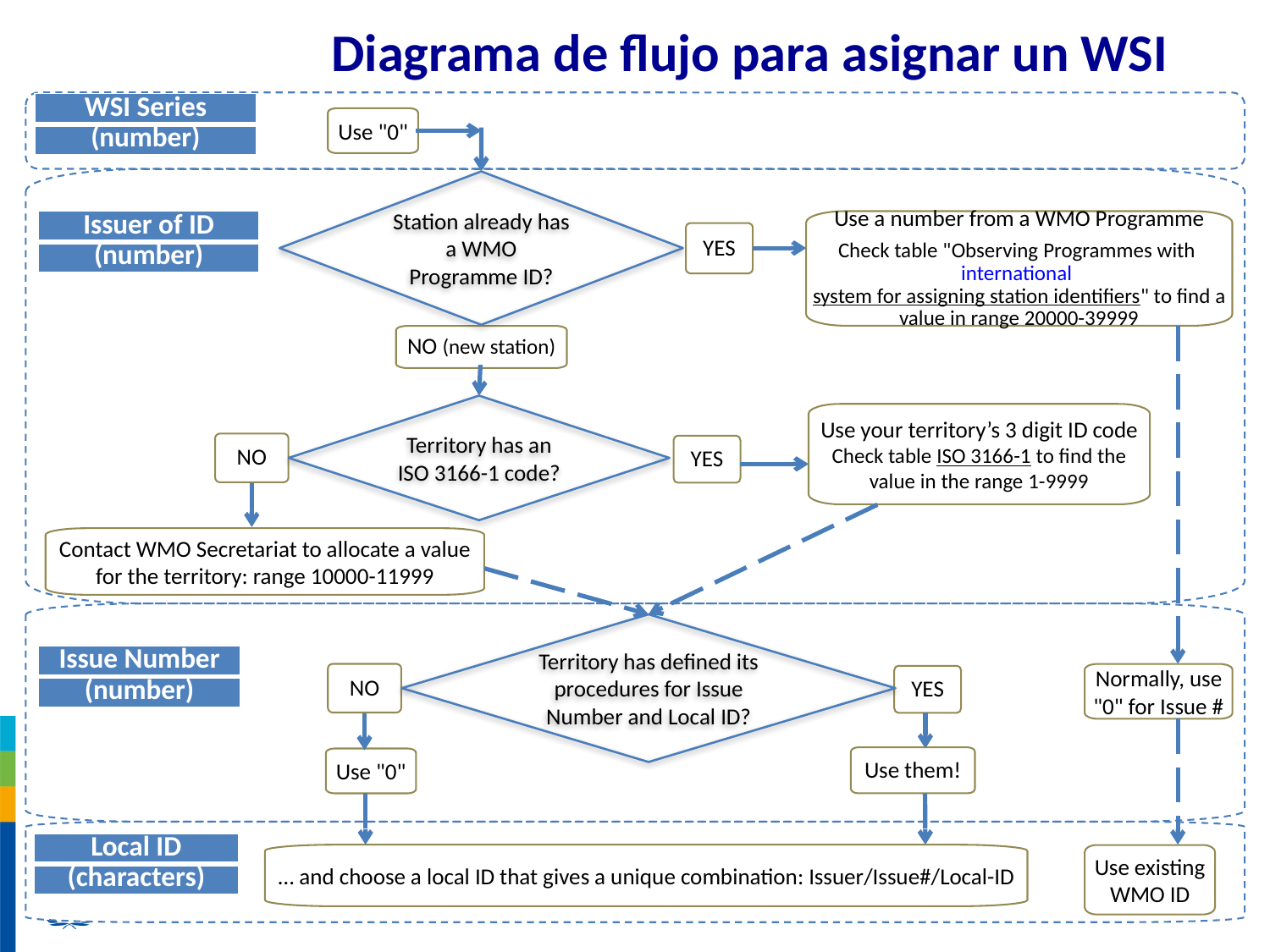

# Diagrama de flujo para asignar un WSI

| WSI Series |
| --- |
| (number) |
Use "0"

Station already has a WMO Programme ID?
| Issuer of ID |
| --- |
| (number) |
Use a number from a WMO Programme
Check table "Observing Programmes with international system for assigning station identifiers" to find a value in range 20000-39999
YES
NO (new station)
Territory has an ISO 3166-1 code?
Use your territory’s 3 digit ID code Check table ISO 3166-1 to find the value in the range 1-9999
NO
YES
Contact WMO Secretariat to allocate a value for the territory: range 10000-11999

Territory has defined its procedures for Issue Number and Local ID?
| Issue Number |
| --- |
| (number) |
NO
Normally, use "0" for Issue #
YES
Use them!
Use "0"

| Local ID |
| --- |
| (characters) |
… and choose a local ID that gives a unique combination: Issuer/Issue#/Local-ID
Use existing WMO ID